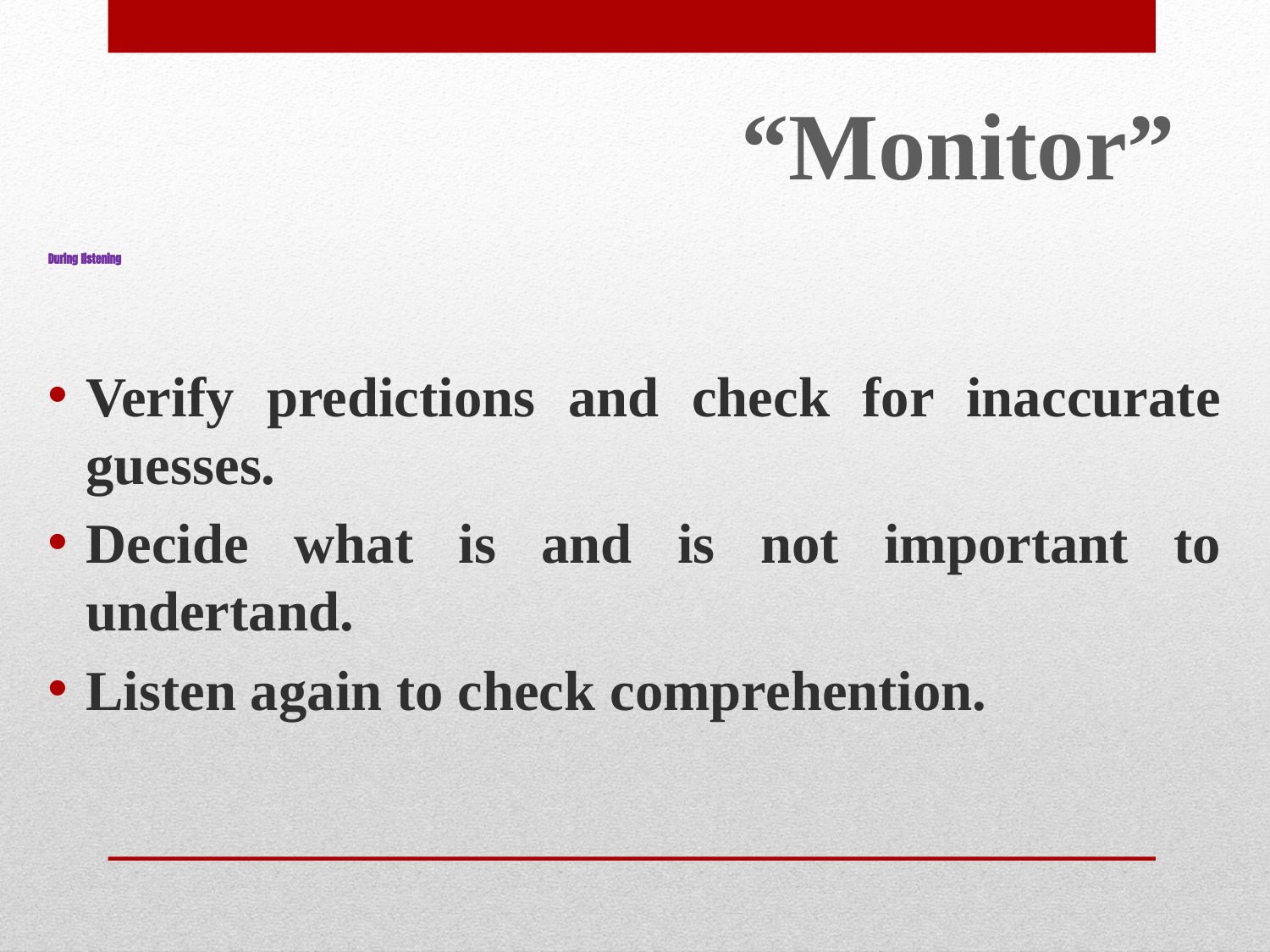

“Monitor”
# During listening
Verify predictions and check for inaccurate guesses.
Decide what is and is not important to undertand.
Listen again to check comprehention.